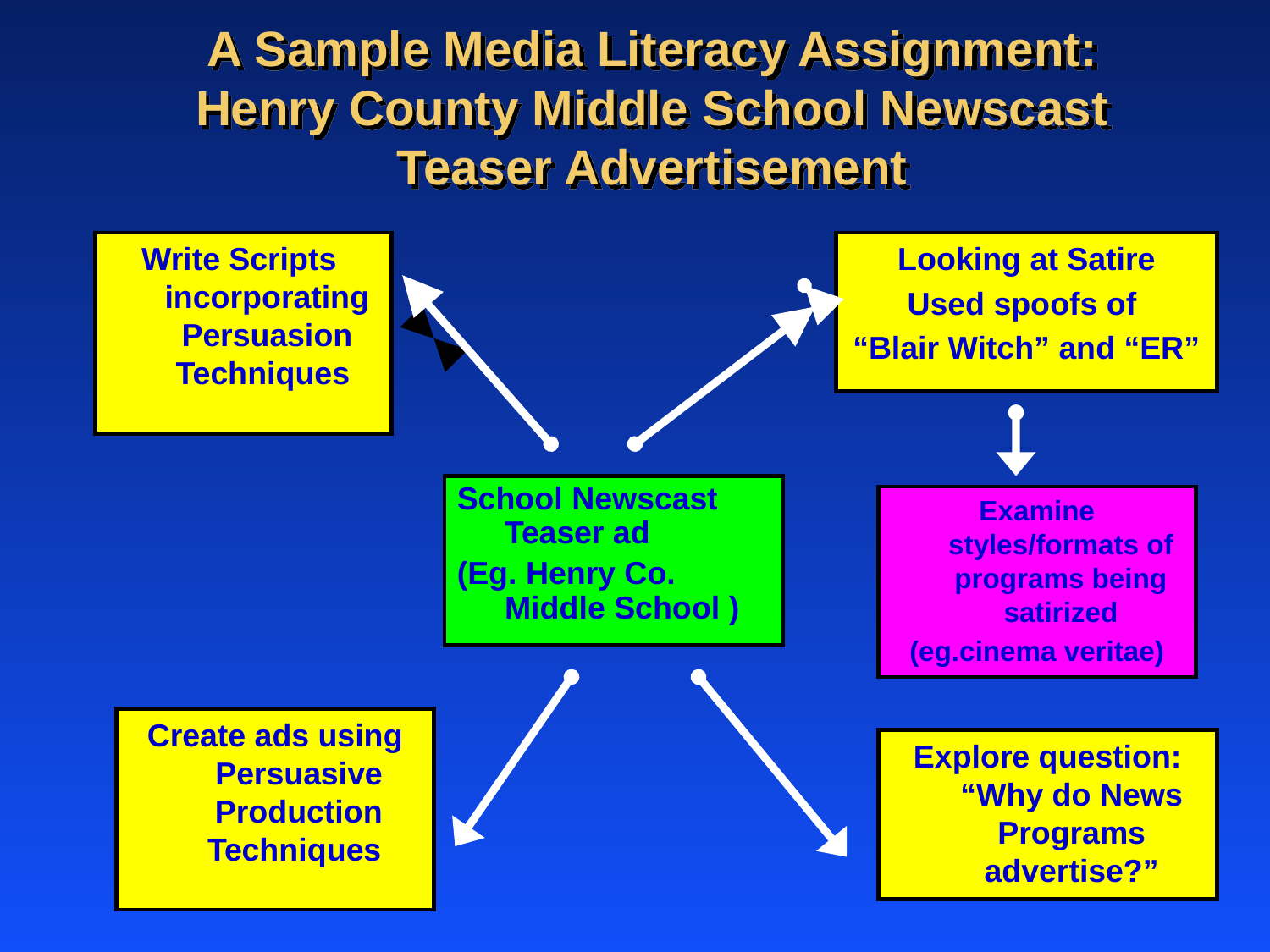

# A Sample Media Literacy Assignment: Henry County Middle School Newscast Teaser Advertisement
Write Scripts  incorporating Persuasion Techniques
Looking at Satire
Used spoofs of
“Blair Witch” and “ER”

School Newscast Teaser ad
(Eg. Henry Co. Middle School )
Examine styles/formats of programs being satirized
(eg.cinema veritae)

Create ads using Persuasive Production Techniques
Explore question: “Why do News Programs advertise?”